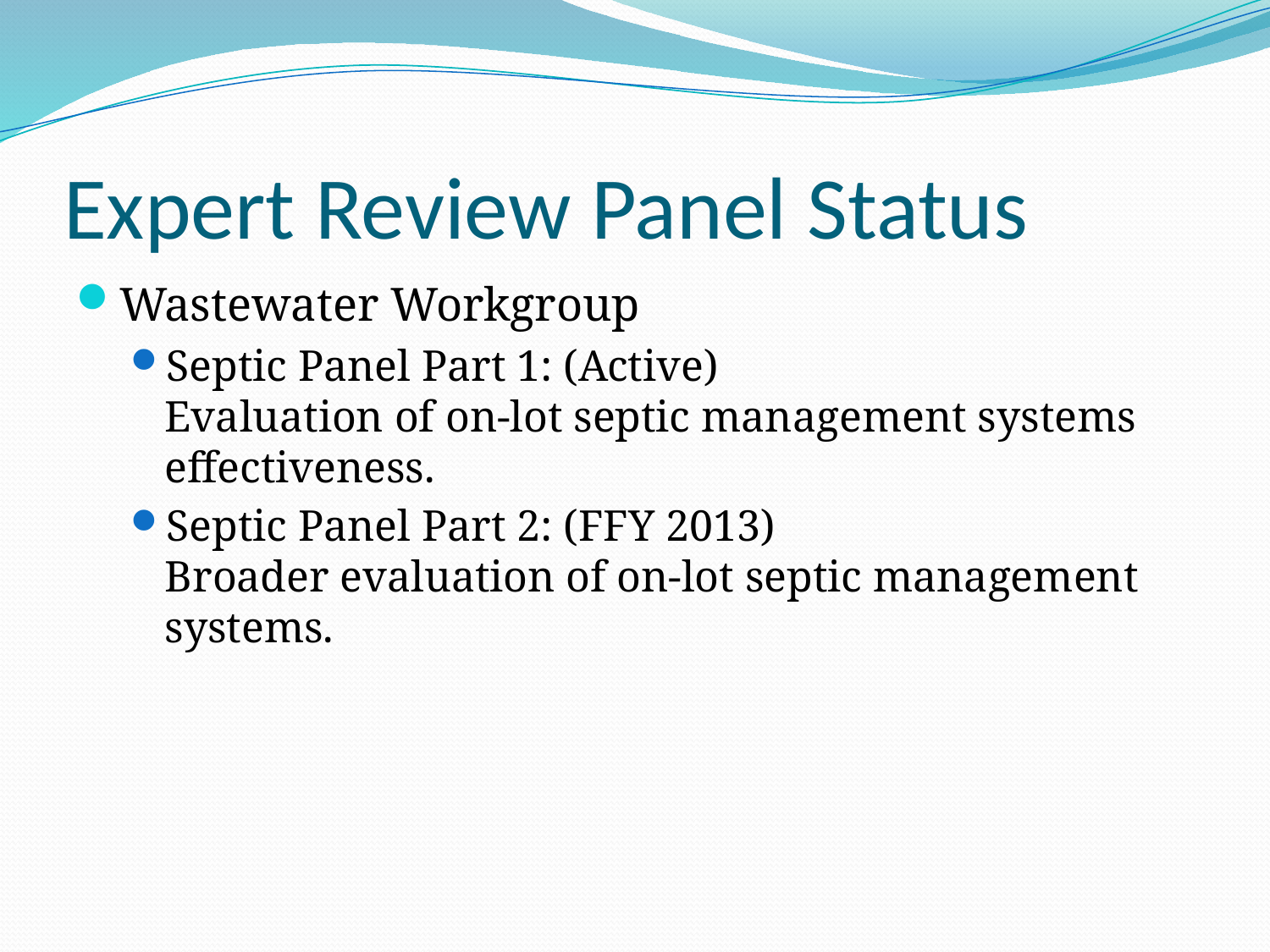

# Expert Review Panel Status
Wastewater Workgroup
Septic Panel Part 1: (Active)
Evaluation of on-lot septic management systems effectiveness.
Septic Panel Part 2: (FFY 2013)
Broader evaluation of on-lot septic management systems.